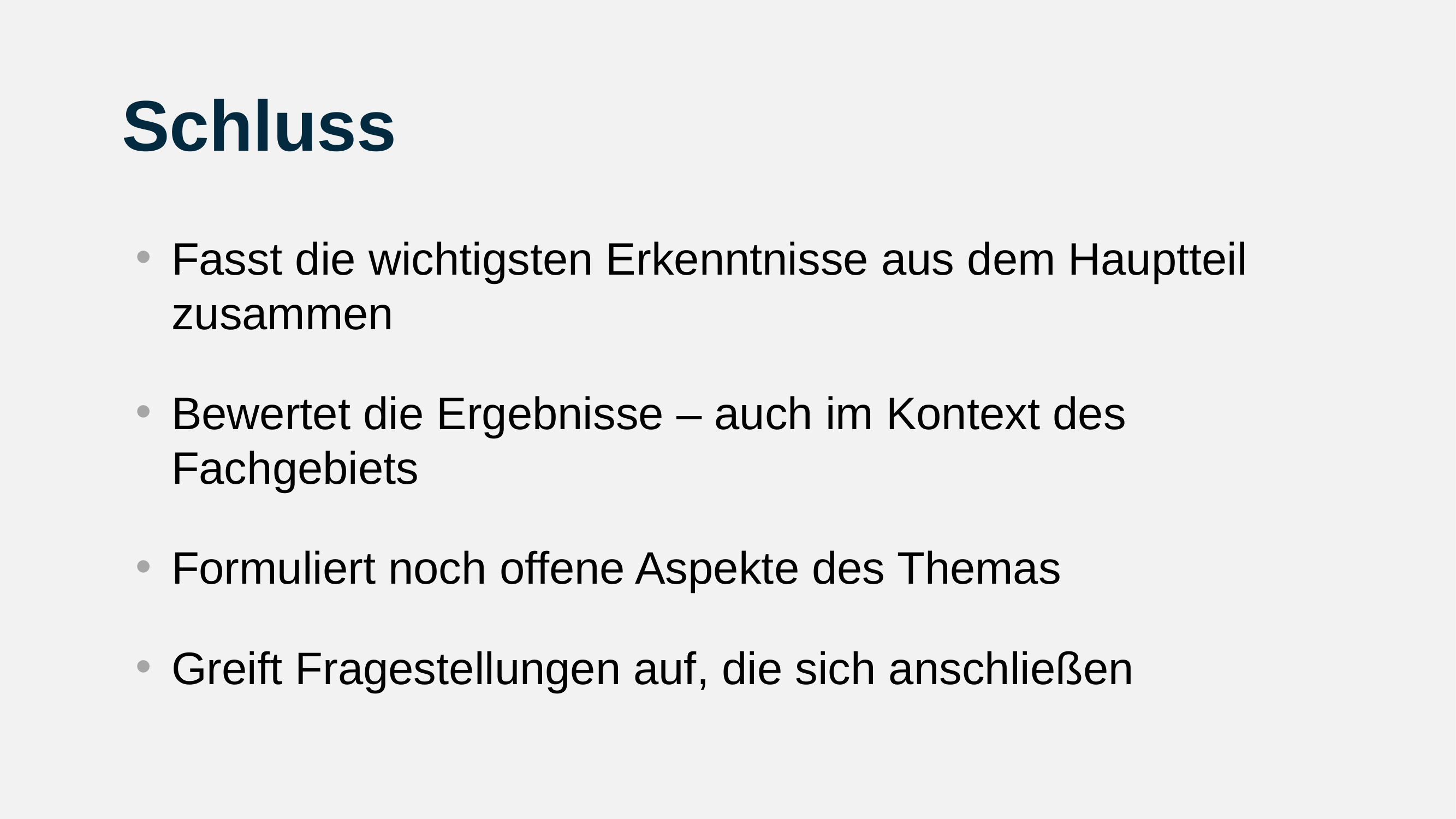

# Schluss
Fasst die wichtigsten Erkenntnisse aus dem Hauptteil zusammen
Bewertet die Ergebnisse – auch im Kontext des Fachgebiets
Formuliert noch offene Aspekte des Themas
Greift Fragestellungen auf, die sich anschließen